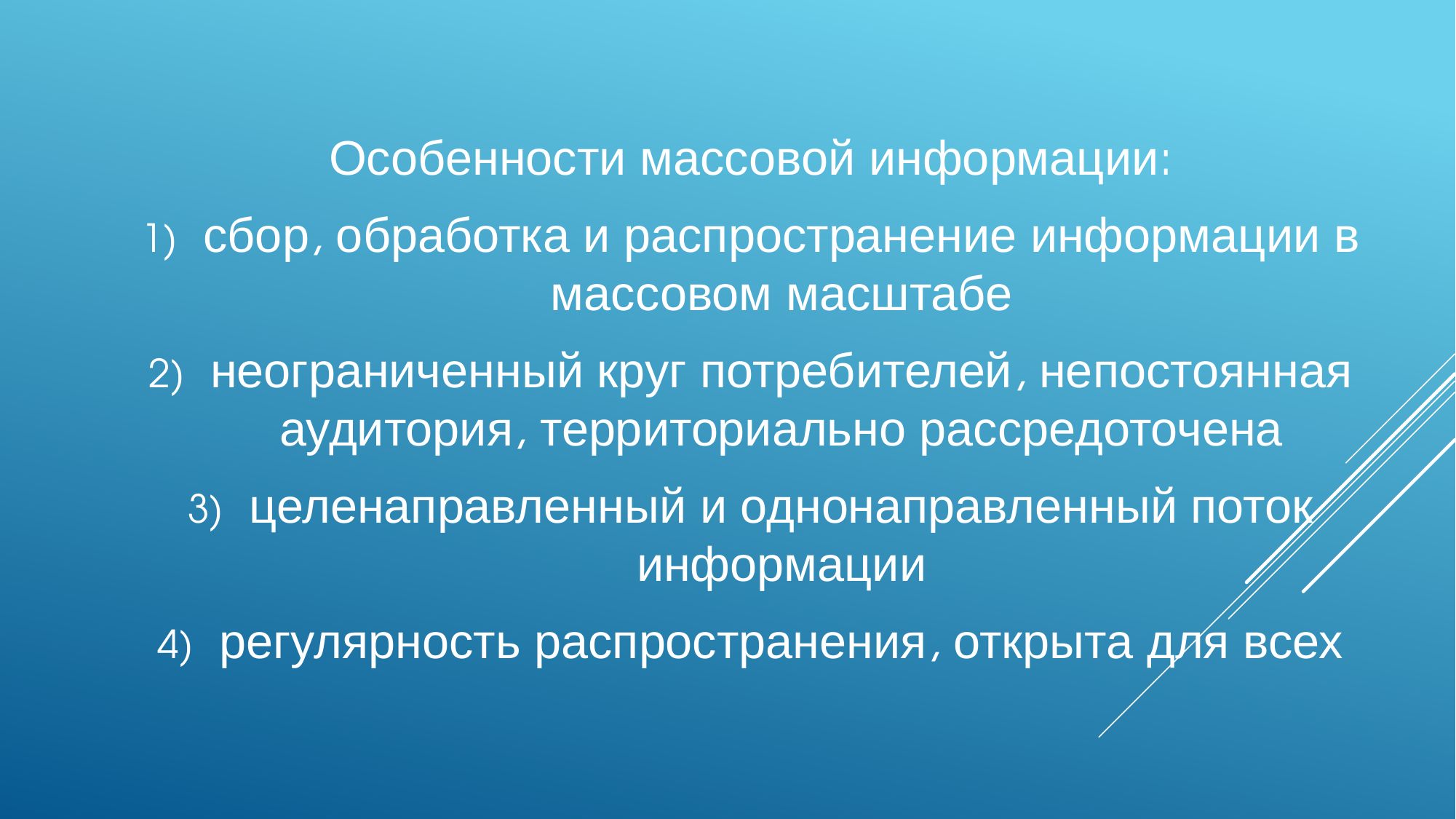

Особенности массовой информации:
сбор, обработка и распространение информации в массовом масштабе
неограниченный круг потребителей, непостоянная аудитория, территориально рассредоточена
целенаправленный и однонаправленный поток информации
регулярность распространения, открыта для всех